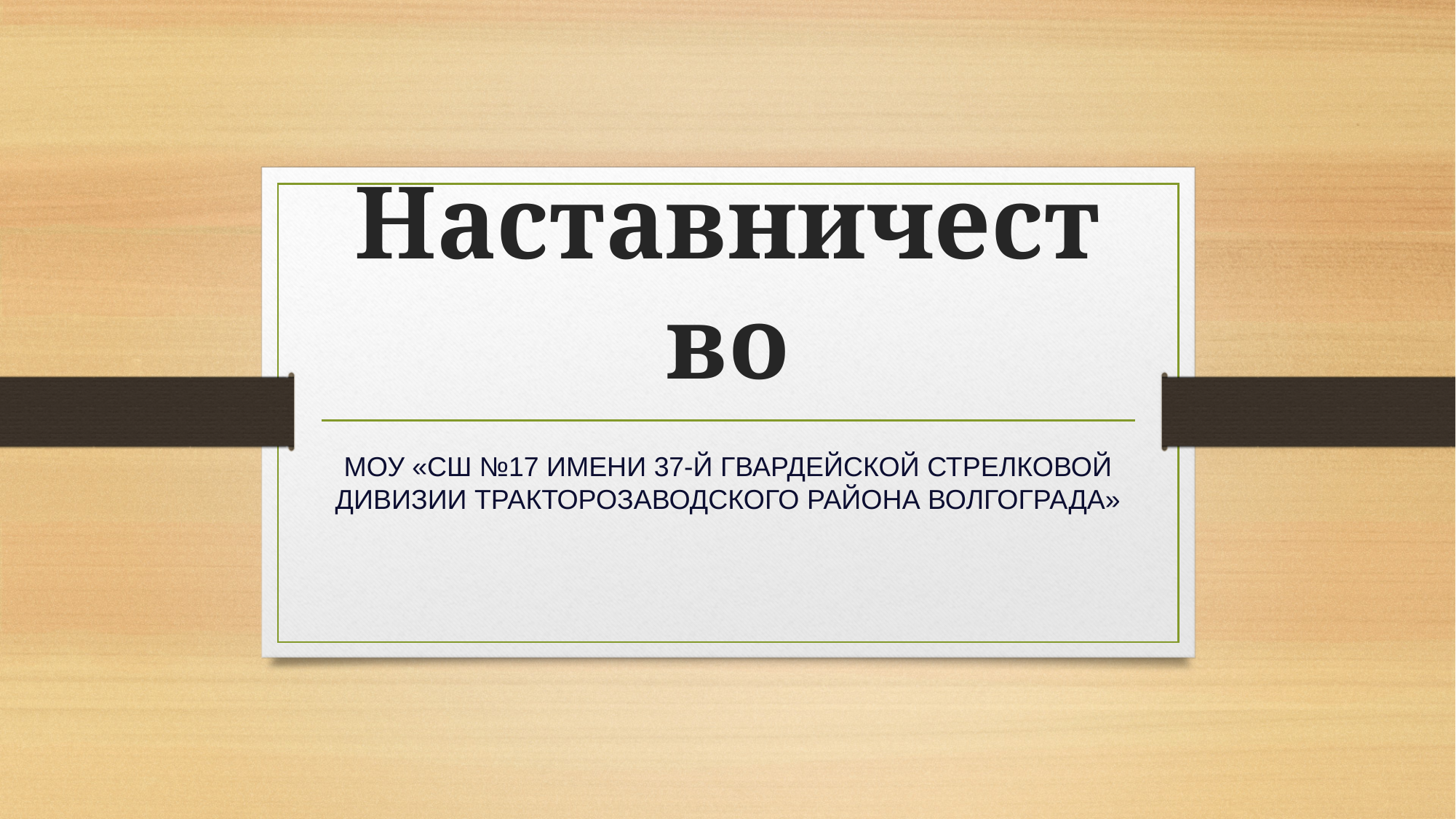

# Наставничество
МОУ «СШ №17 ИМЕНИ 37-Й ГВАРДЕЙСКОЙ СТРЕЛКОВОЙ ДИВИЗИИ ТРАКТОРОЗАВОДСКОГО РАЙОНА ВОЛГОГРАДА»